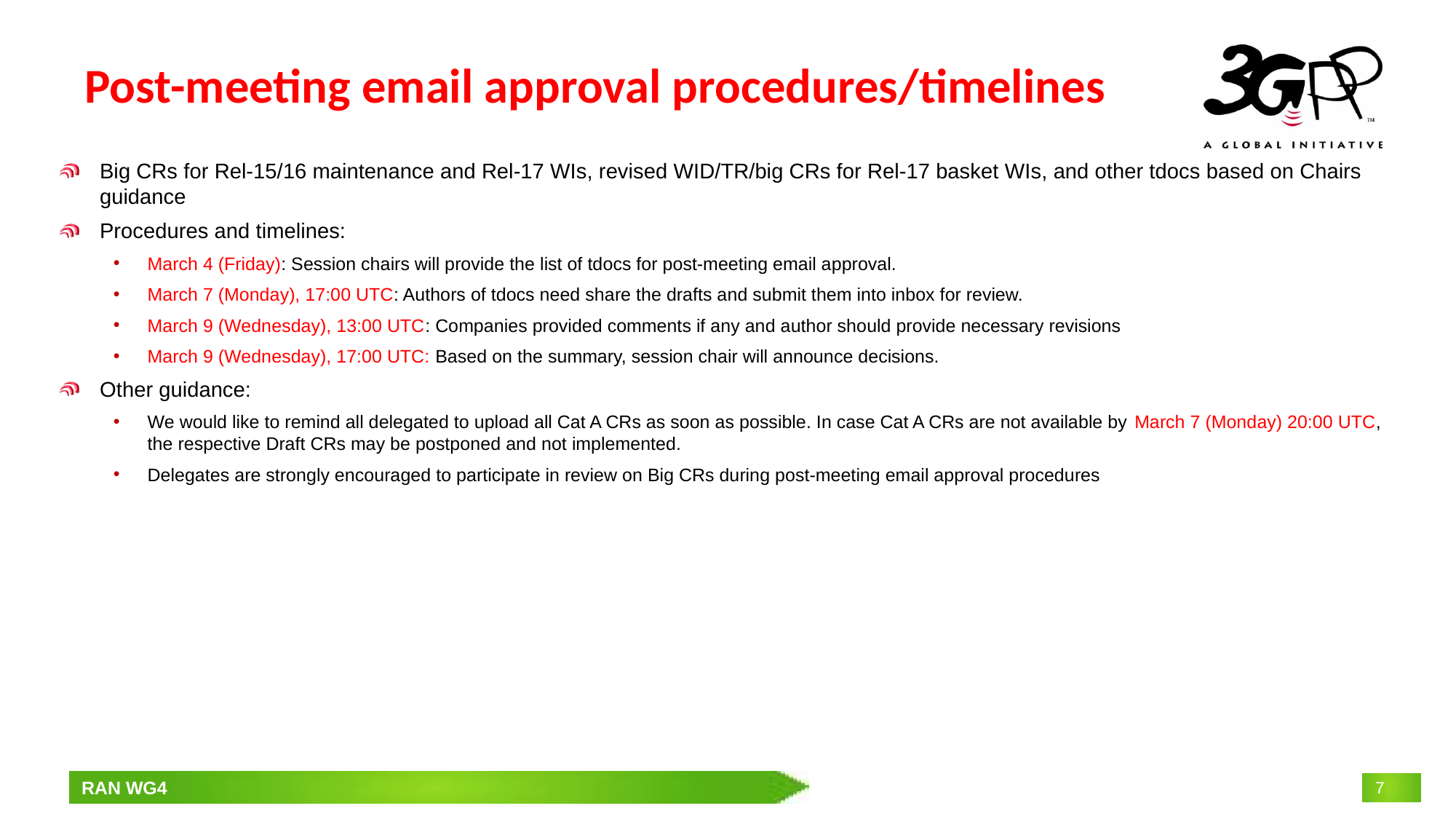

# Post-meeting email approval procedures/timelines
Big CRs for Rel-15/16 maintenance and Rel-17 WIs, revised WID/TR/big CRs for Rel-17 basket WIs, and other tdocs based on Chairs guidance
Procedures and timelines:
March 4 (Friday): Session chairs will provide the list of tdocs for post-meeting email approval.
March 7 (Monday), 17:00 UTC: Authors of tdocs need share the drafts and submit them into inbox for review.
March 9 (Wednesday), 13:00 UTC: Companies provided comments if any and author should provide necessary revisions
March 9 (Wednesday), 17:00 UTC: Based on the summary, session chair will announce decisions.
Other guidance:
We would like to remind all delegated to upload all Cat A CRs as soon as possible. In case Cat A CRs are not available by March 7 (Monday) 20:00 UTC, the respective Draft CRs may be postponed and not implemented.
Delegates are strongly encouraged to participate in review on Big CRs during post-meeting email approval procedures